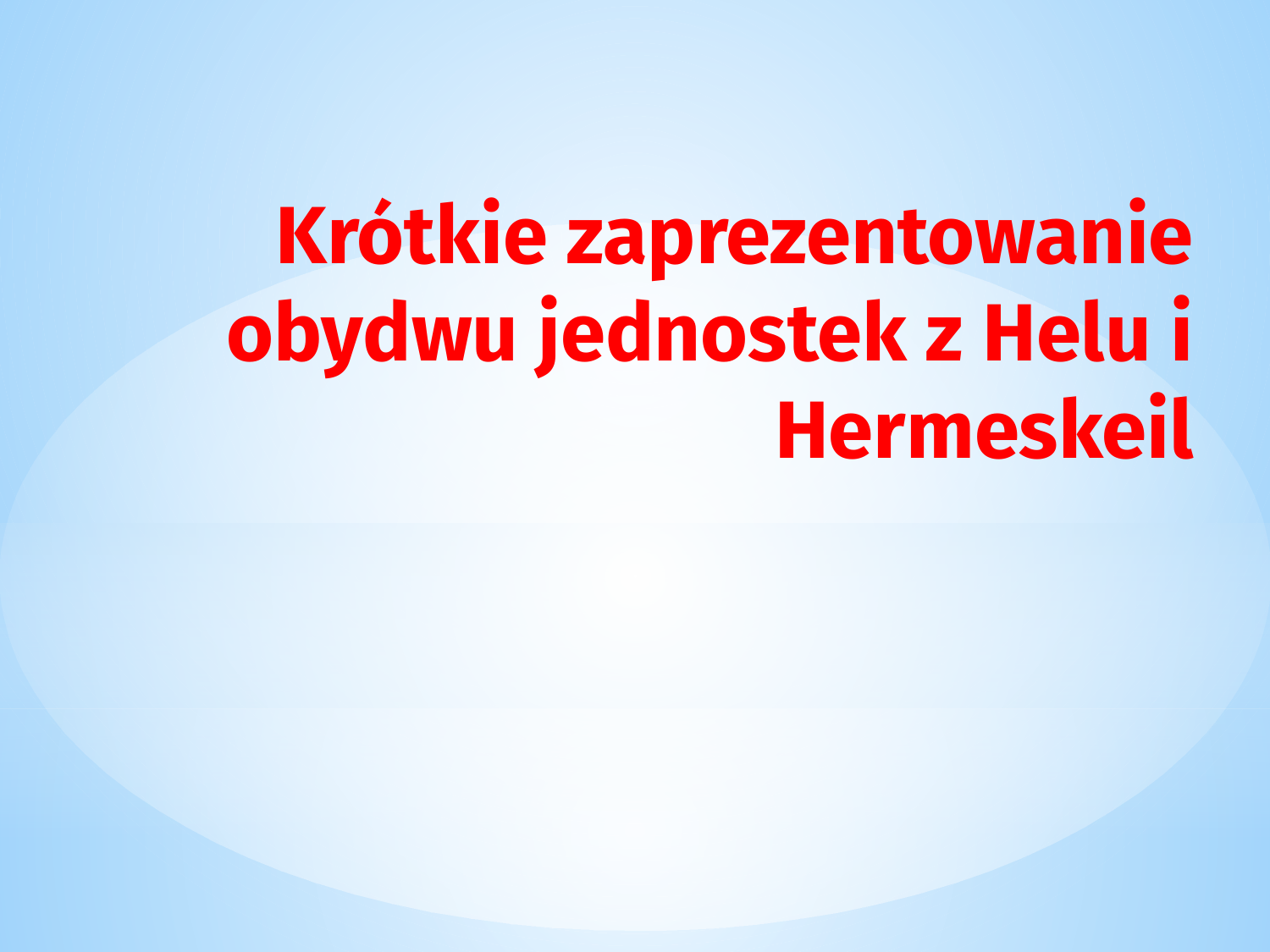

# Krótkie zaprezentowanie obydwu jednostek z Helu i Hermeskeil